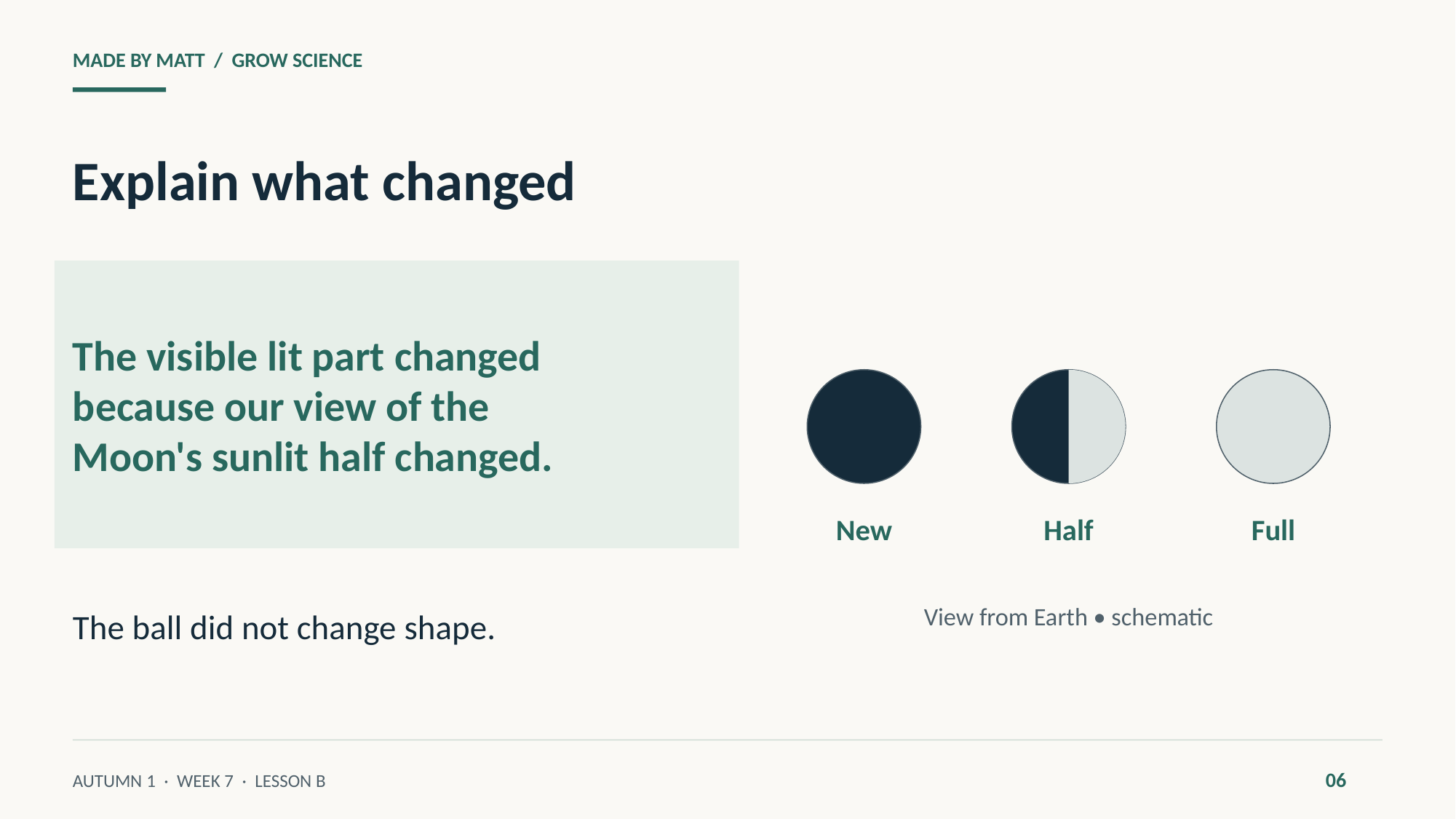

MADE BY MATT  /  GROW SCIENCE

Explain what changed
The visible lit part changed
because our view of the
Moon's sunlit half changed.

New
Half
Full
The ball did not change shape.
View from Earth • schematic

06
AUTUMN 1  ·  WEEK 7  ·  LESSON B